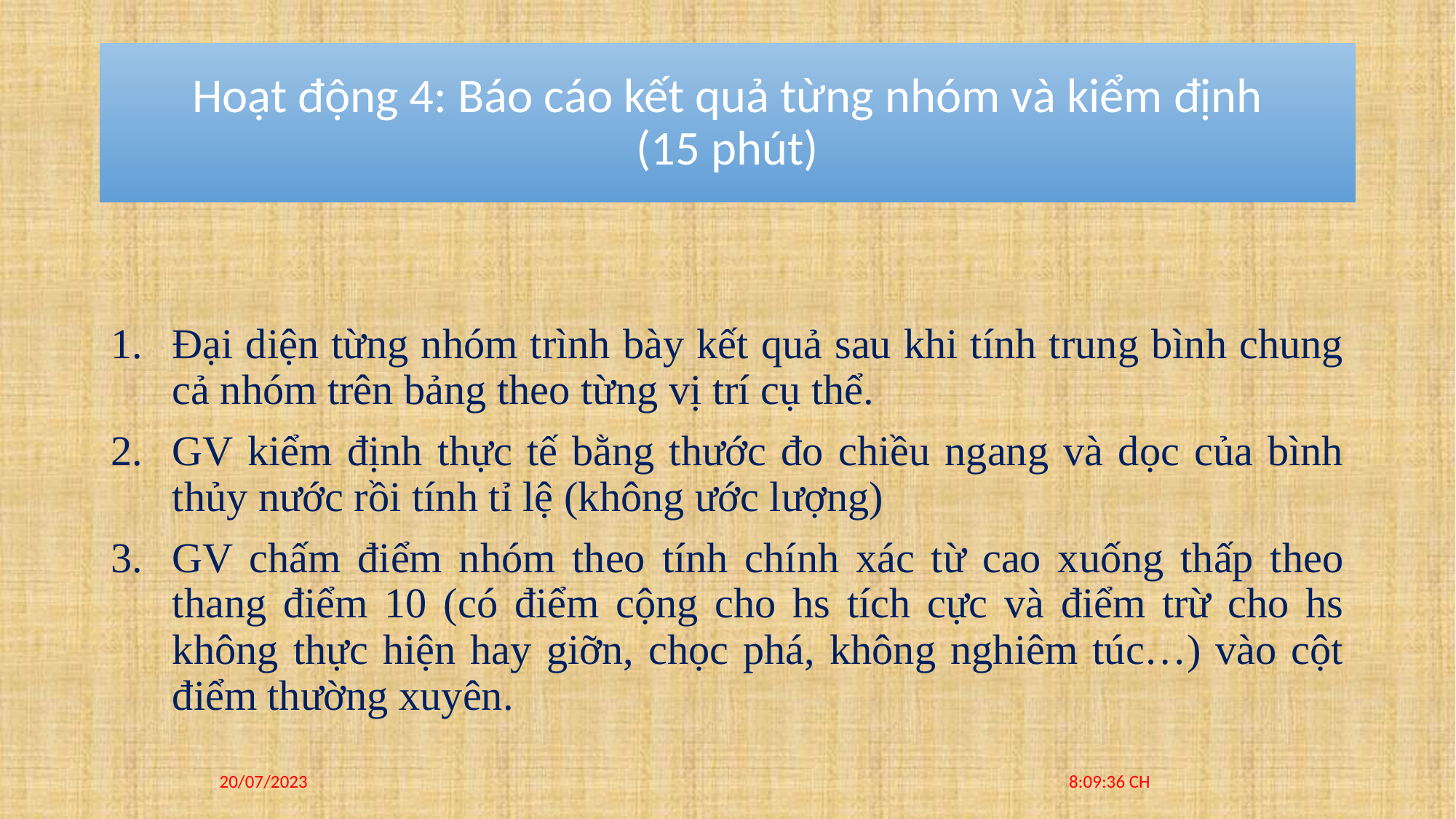

# Hoạt động 4: Báo cáo kết quả từng nhóm và kiểm định (15 phút)
Đại diện từng nhóm trình bày kết quả sau khi tính trung bình chung cả nhóm trên bảng theo từng vị trí cụ thể.
GV kiểm định thực tế bằng thước đo chiều ngang và dọc của bình thủy nước rồi tính tỉ lệ (không ước lượng)
GV chấm điểm nhóm theo tính chính xác từ cao xuống thấp theo thang điểm 10 (có điểm cộng cho hs tích cực và điểm trừ cho hs không thực hiện hay giỡn, chọc phá, không nghiêm túc…) vào cột điểm thường xuyên.
20/07/2023
8:09:36 CH